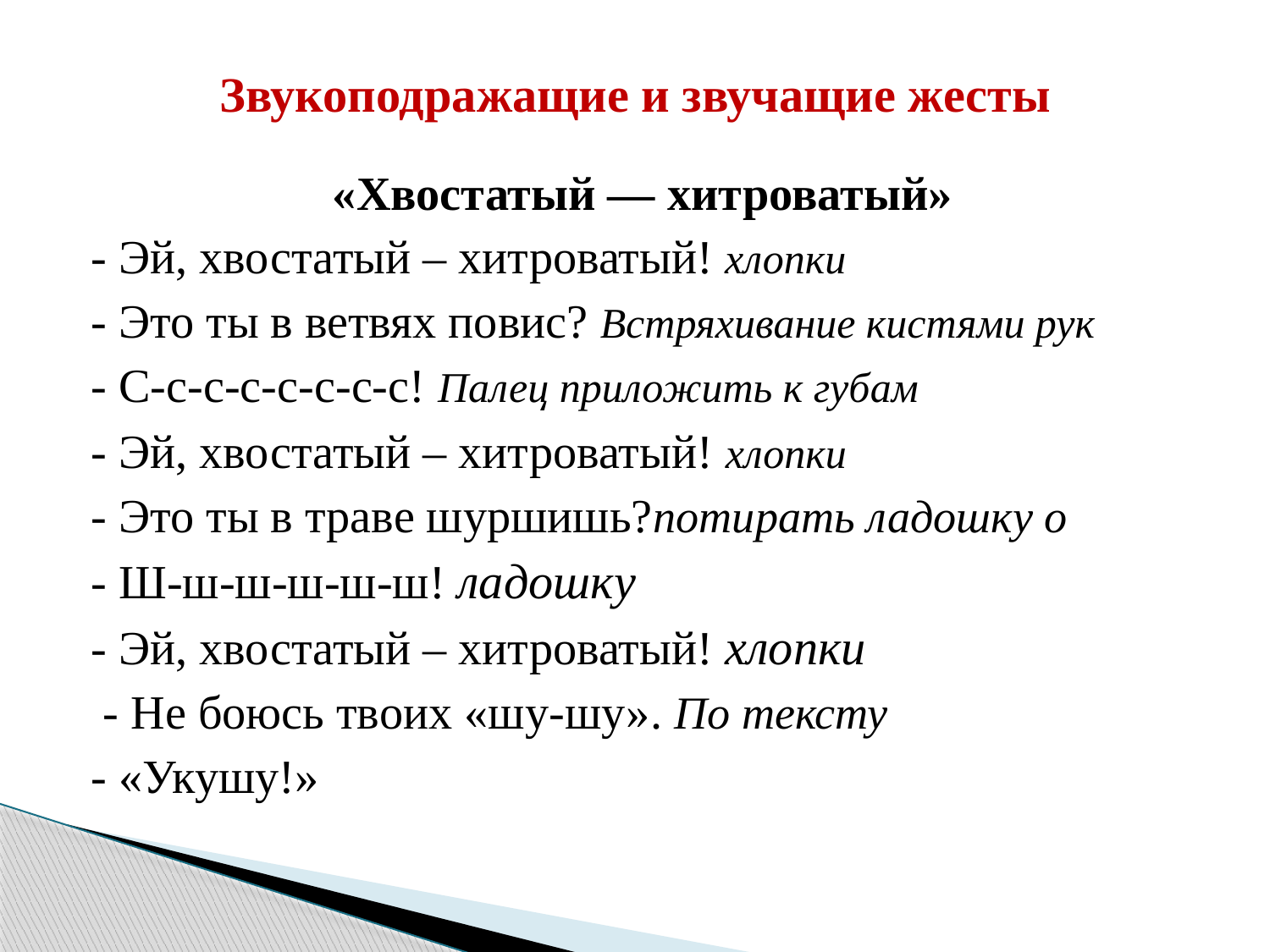

# Звукоподражащие и звучащие жесты
«Хвостатый — хитроватый»
- Эй, хвостатый – хитроватый! хлопки
- Это ты в ветвях повис? Встряхивание кистями рук
- С-с-с-с-с-с-с-с! Палец приложить к губам
- Эй, хвостатый – хитроватый! хлопки
- Это ты в траве шуршишь?потирать ладошку о
- Ш-ш-ш-ш-ш-ш! ладошку
- Эй, хвостатый – хитроватый! хлопки
 - Не боюсь твоих «шу-шу». По тексту
- «Укушу!»